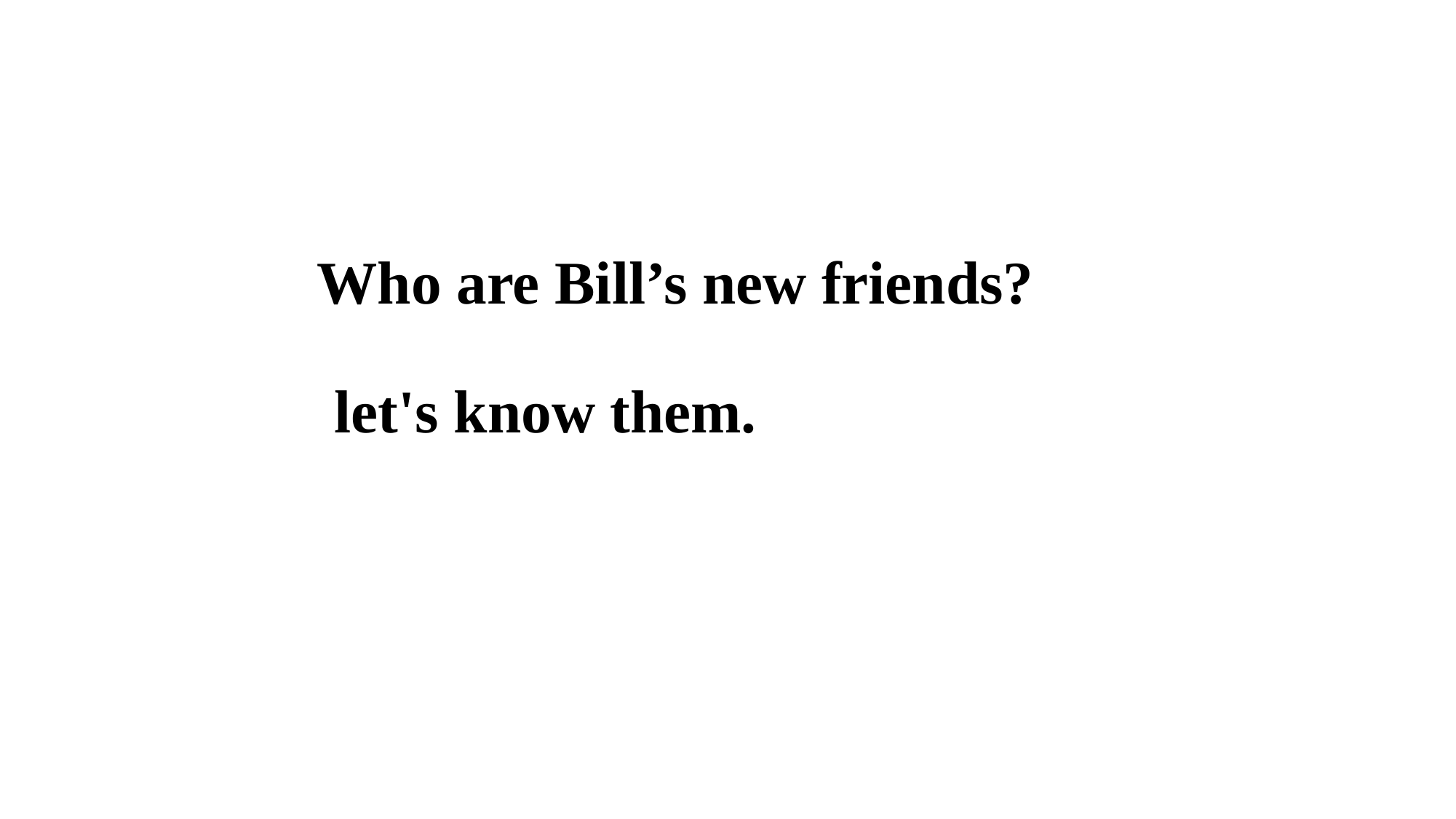

Who are Bill’s new friends?
let's know them.